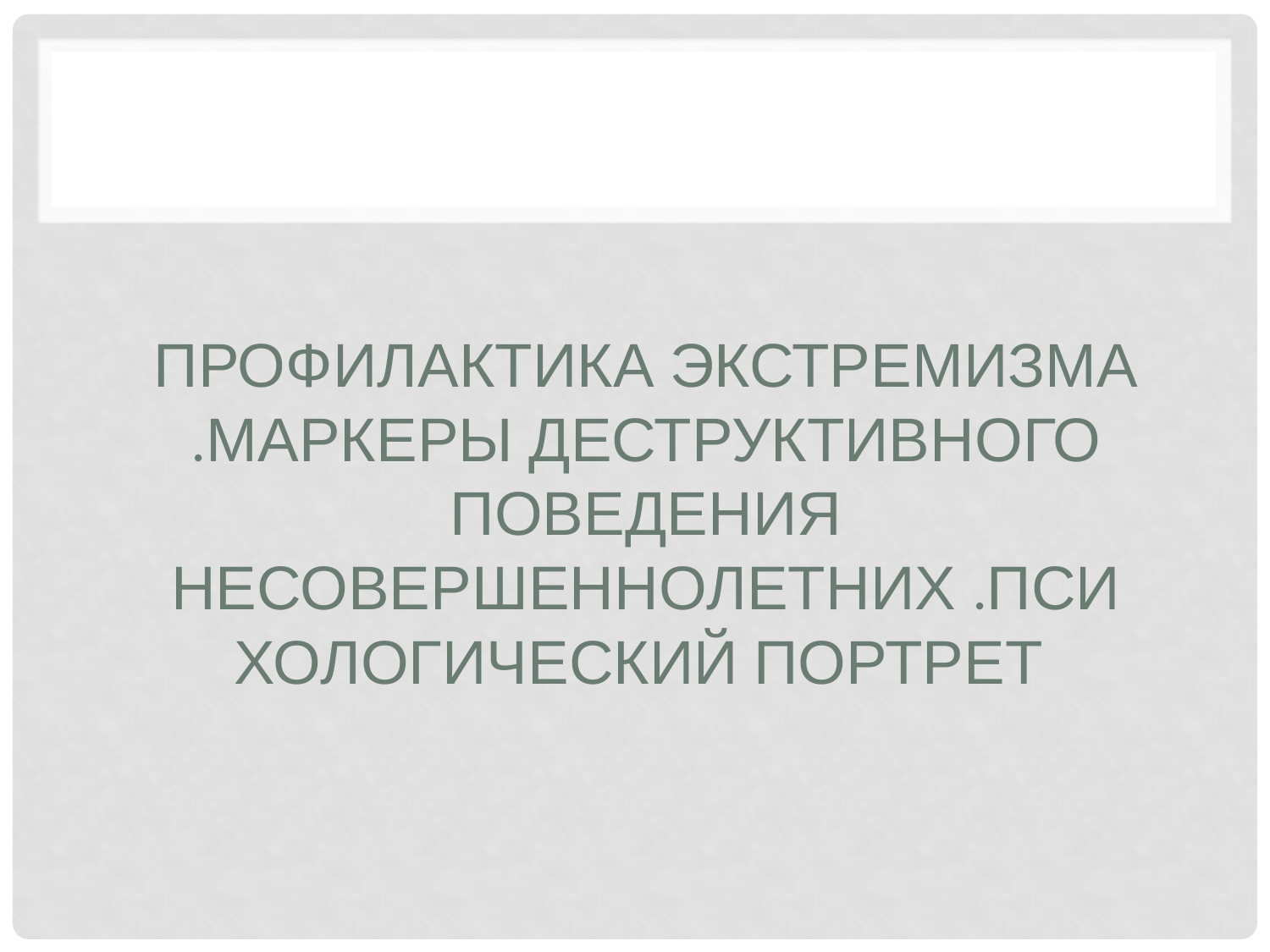

# Профилактика экстремизма .Маркеры деструктивного поведения несовершеннолетних .Психологический портрет